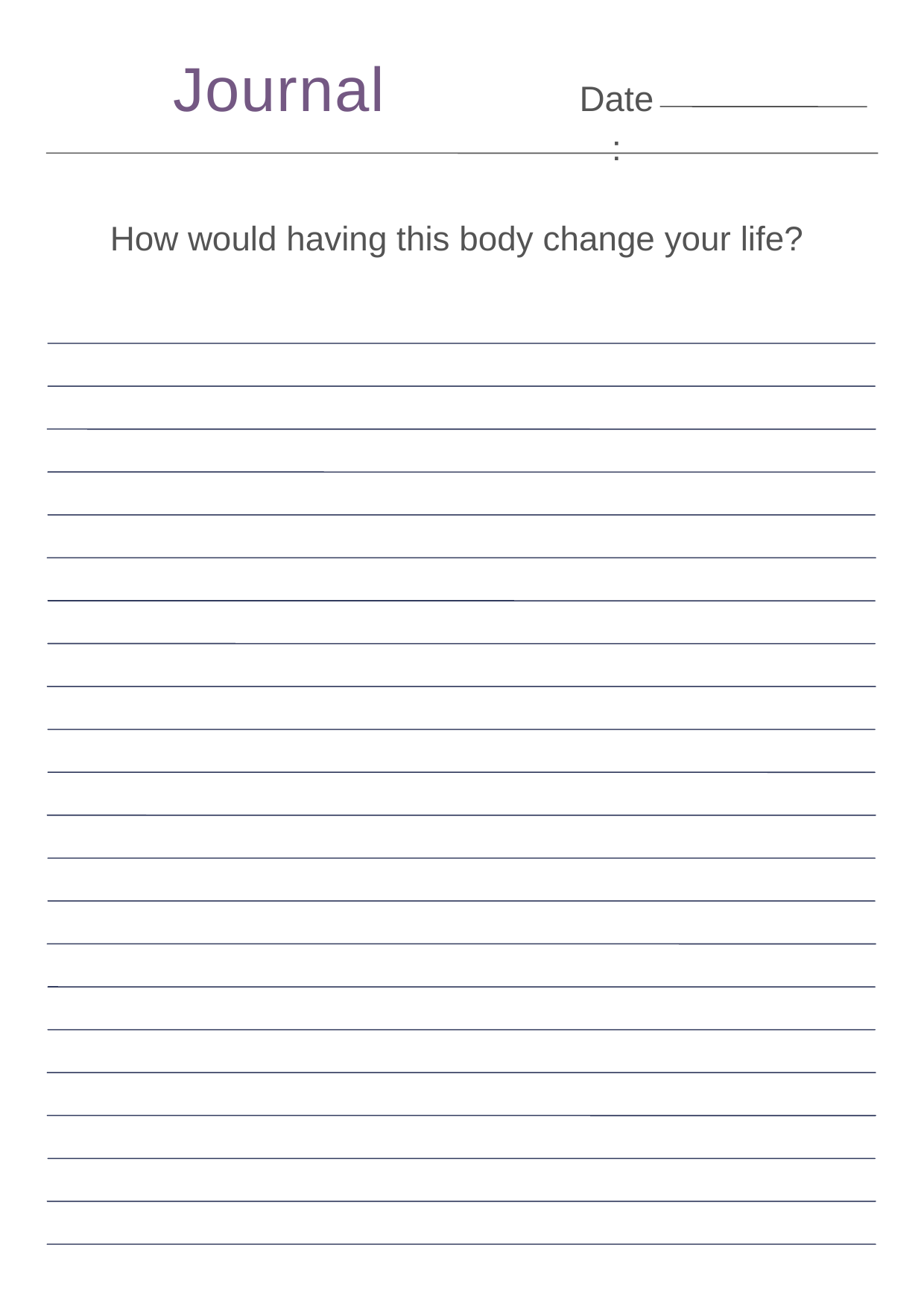

Journal
Date:

How would having this body change your life?